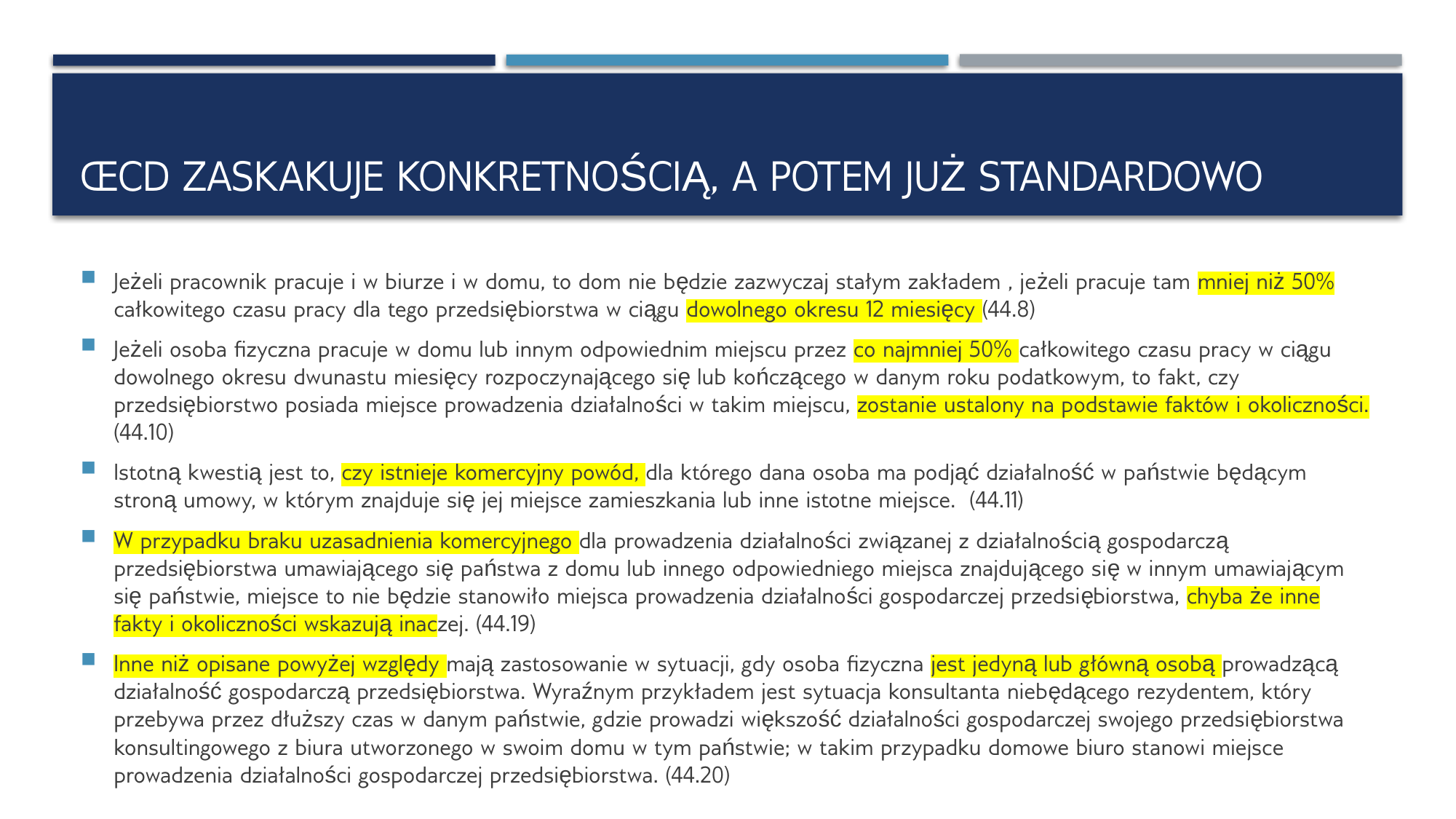

# OECD Zaskakuje konkretnością, a potem już standardowo
Jeżeli pracownik pracuje i w biurze i w domu, to dom nie będzie zazwyczaj stałym zakładem , jeżeli pracuje tam mniej niż 50% całkowitego czasu pracy dla tego przedsiębiorstwa w ciągu dowolnego okresu 12 miesięcy (44.8)
Jeżeli osoba fizyczna pracuje w domu lub innym odpowiednim miejscu przez co najmniej 50% całkowitego czasu pracy w ciągu dowolnego okresu dwunastu miesięcy rozpoczynającego się lub kończącego w danym roku podatkowym, to fakt, czy przedsiębiorstwo posiada miejsce prowadzenia działalności w takim miejscu, zostanie ustalony na podstawie faktów i okoliczności. (44.10)
Istotną kwestią jest to, czy istnieje komercyjny powód, dla którego dana osoba ma podjąć działalność w państwie będącym stroną umowy, w którym znajduje się jej miejsce zamieszkania lub inne istotne miejsce.  (44.11)
W przypadku braku uzasadnienia komercyjnego dla prowadzenia działalności związanej z działalnością gospodarczą przedsiębiorstwa umawiającego się państwa z domu lub innego odpowiedniego miejsca znajdującego się w innym umawiającym się państwie, miejsce to nie będzie stanowiło miejsca prowadzenia działalności gospodarczej przedsiębiorstwa, chyba że inne fakty i okoliczności wskazują inaczej. (44.19)
Inne niż opisane powyżej względy mają zastosowanie w sytuacji, gdy osoba fizyczna jest jedyną lub główną osobą prowadzącą działalność gospodarczą przedsiębiorstwa. Wyraźnym przykładem jest sytuacja konsultanta niebędącego rezydentem, który przebywa przez dłuższy czas w danym państwie, gdzie prowadzi większość działalności gospodarczej swojego przedsiębiorstwa konsultingowego z biura utworzonego w swoim domu w tym państwie; w takim przypadku domowe biuro stanowi miejsce prowadzenia działalności gospodarczej przedsiębiorstwa. (44.20)